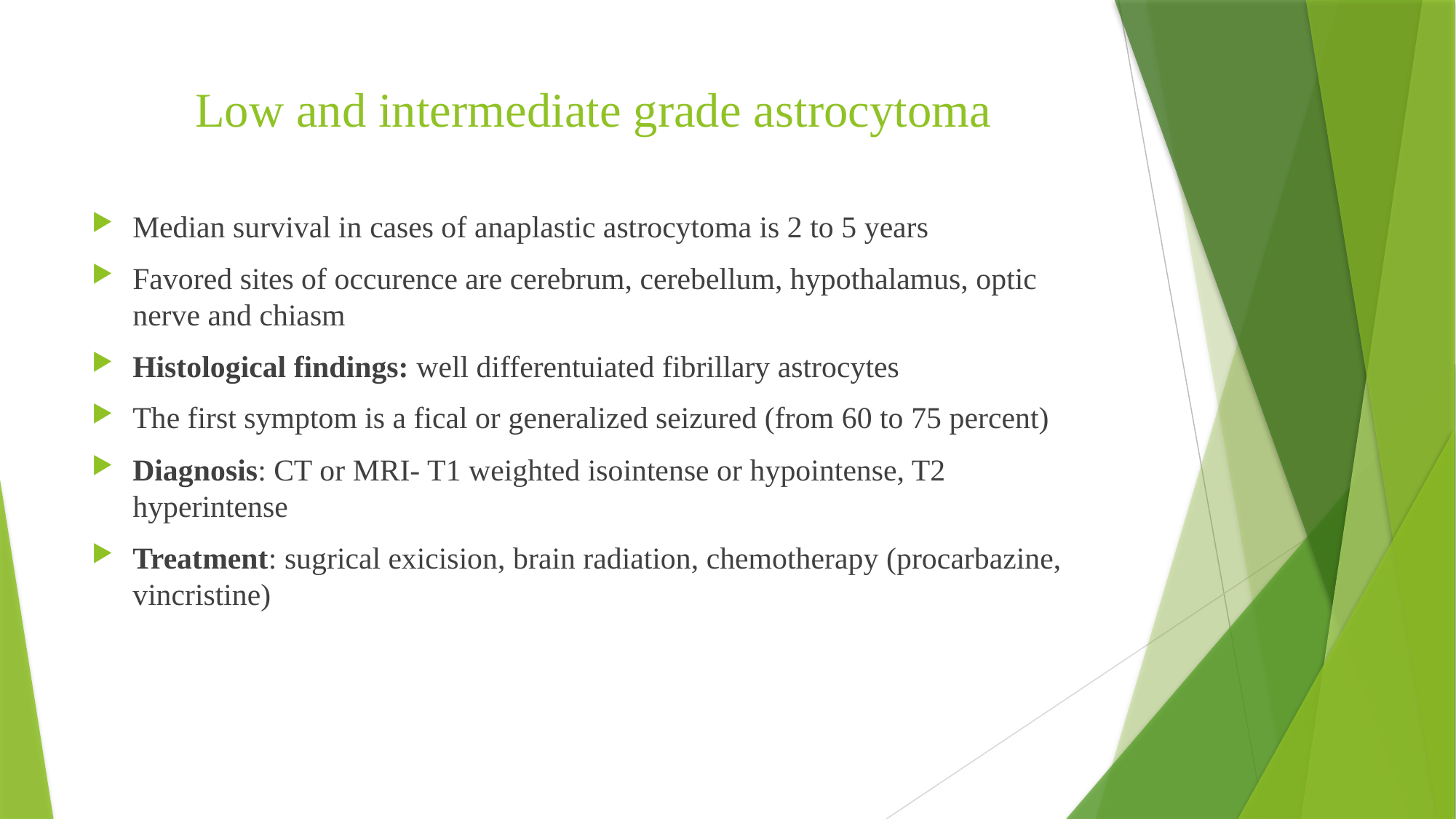

# Low and intermediate grade astrocytoma
Median survival in cases of anaplastic astrocytoma is 2 to 5 years
Favored sites of occurence are cerebrum, cerebellum, hypothalamus, optic nerve and chiasm
Histological findings: well differentuiated fibrillary astrocytes
The first symptom is a fical or generalized seizured (from 60 to 75 percent)
Diagnosis: CT or MRI- T1 weighted isointense or hypointense, T2 hyperintense
Treatment: sugrical exicision, brain radiation, chemotherapy (procarbazine, vincristine)